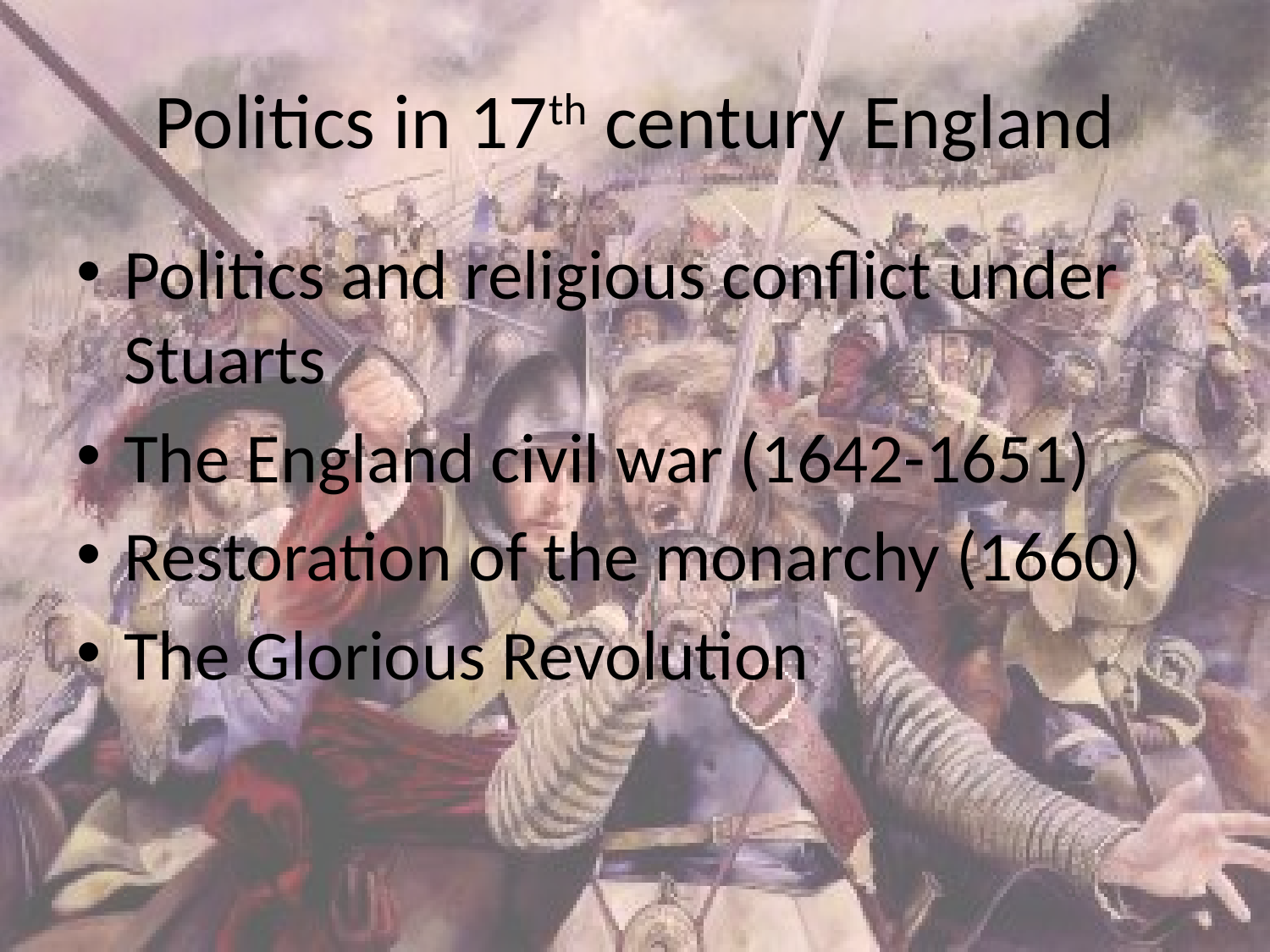

# Politics in 17th century England
Politics and religious conflict under Stuarts
The England civil war (1642-1651)
Restoration of the monarchy (1660)
The Glorious Revolution